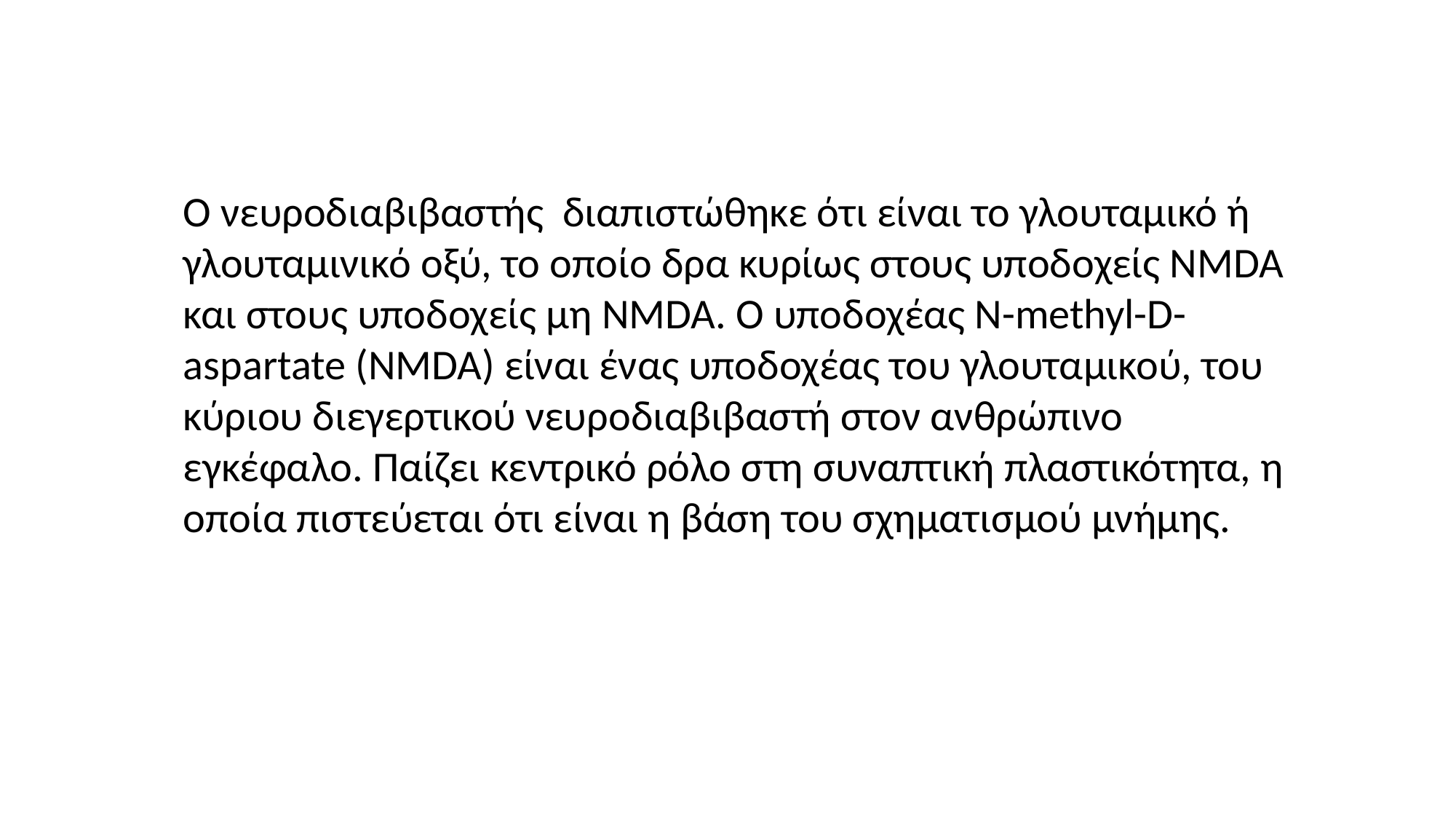

Ο νευροδιαβιβαστής  διαπιστώθηκε ότι είναι το γλουταμικό ή γλουταμινικό οξύ, το οποίο δρα κυρίως στους υποδοχείς NMDA και στους υποδοχείς μη NMDA. Ο υποδοχέας N-methyl-D-aspartate (NMDA) είναι ένας υποδοχέας του γλουταμικού, του κύριου διεγερτικού νευροδιαβιβαστή στον ανθρώπινο εγκέφαλο. Παίζει κεντρικό ρόλο στη συναπτική πλαστικότητα, η οποία πιστεύεται ότι είναι η βάση του σχηματισμού μνήμης.